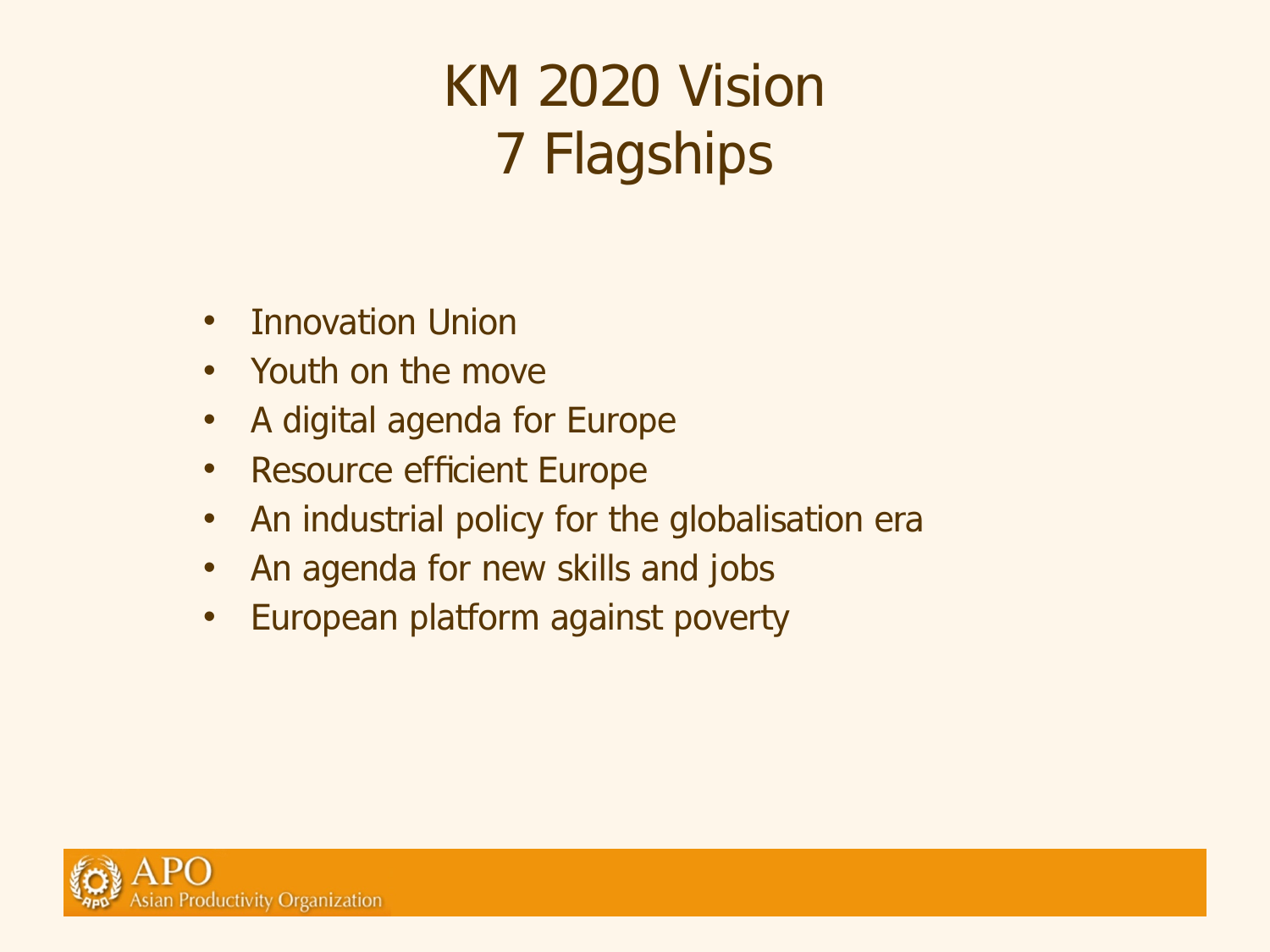

# KM 2020 Vision 7 Flagships

Innovation Union
Youth on the move
A digital agenda for Europe
Resource efficient Europe
An industrial policy for the globalisation era
An agenda for new skills and jobs
European platform against poverty